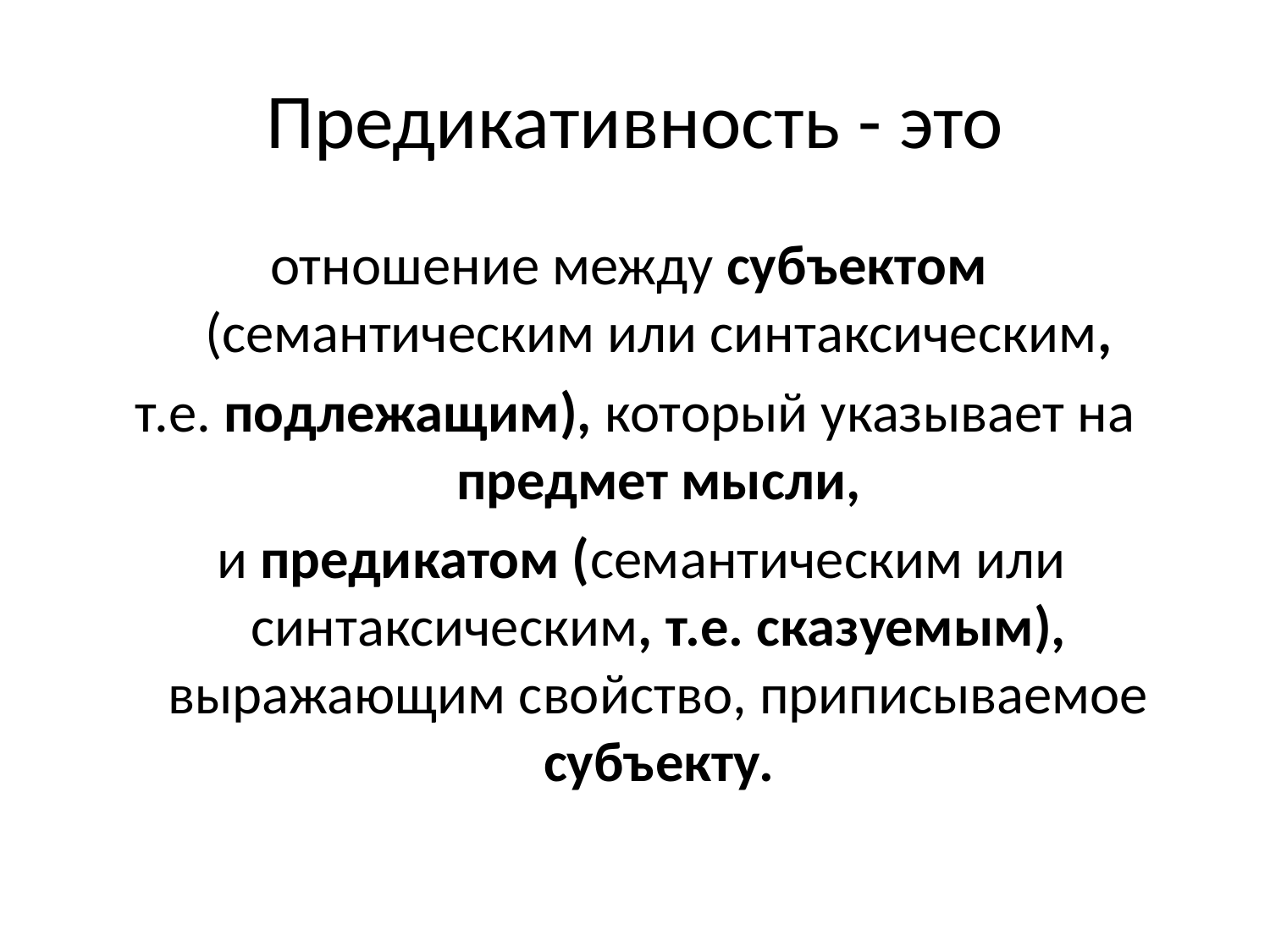

# Предикативность - это
отношение между субъектом  (семантическим или синтаксическим,
т.е. подлежащим), который указывает на предмет мысли,
 и предикатом (семантическим или синтаксическим, т.е. сказуемым), выражающим свойство, приписываемое субъекту.